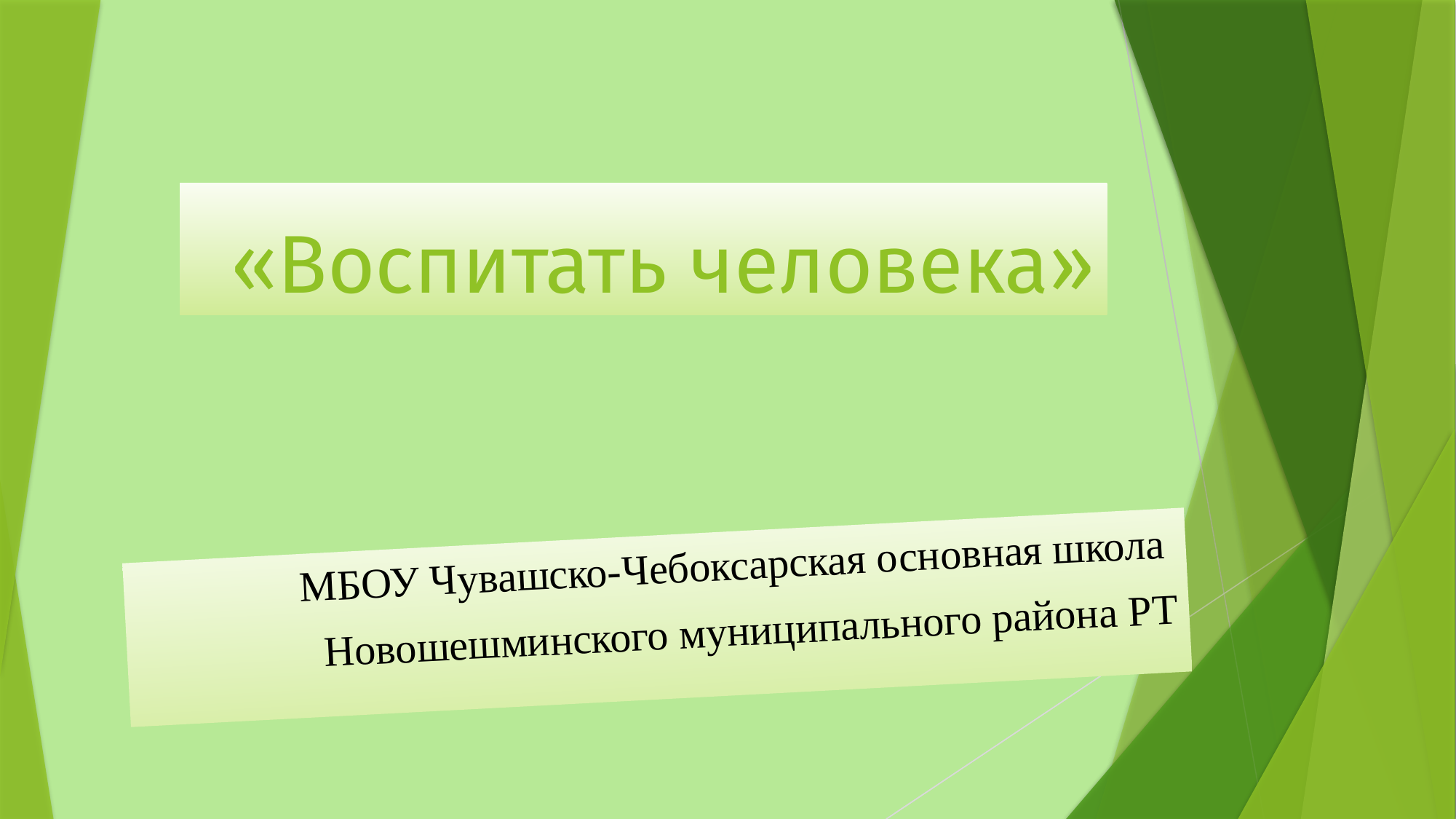

# «Воспитать человека»
МБОУ Чувашско-Чебоксарская основная школа
Новошешминского муниципального района РТ